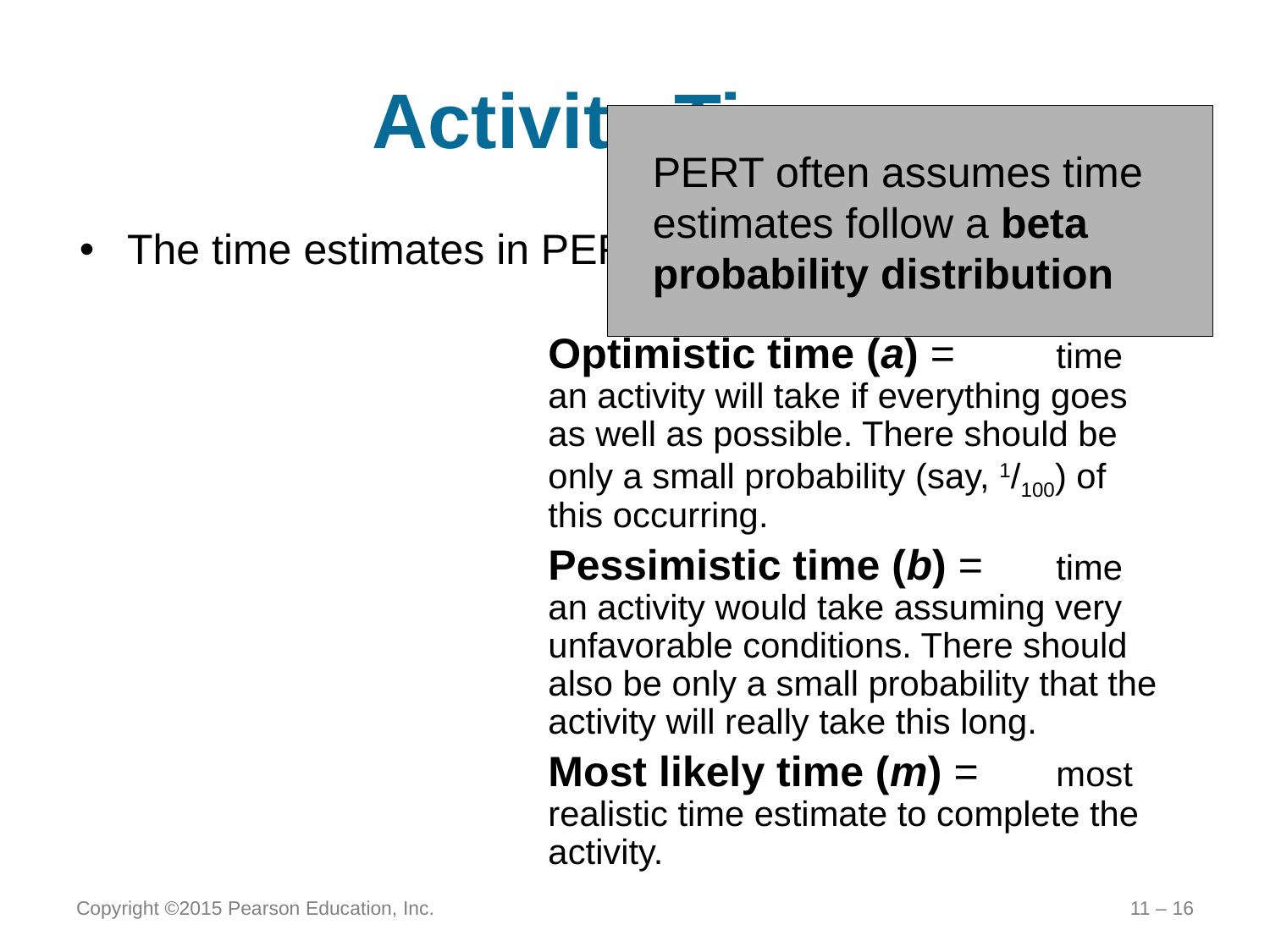

# Activity Times
PERT often assumes time estimates follow a beta probability distribution
The time estimates in PERT are
	Optimistic time (a) =	time an activity will take if everything goes as well as possible. There should be only a small probability (say, 1/100) of this occurring.
	Pessimistic time (b) =	time an activity would take assuming very unfavorable conditions. There should also be only a small probability that the activity will really take this long.
	Most likely time (m) =	most realistic time estimate to complete the activity.
Copyright ©2015 Pearson Education, Inc.
11 – 16